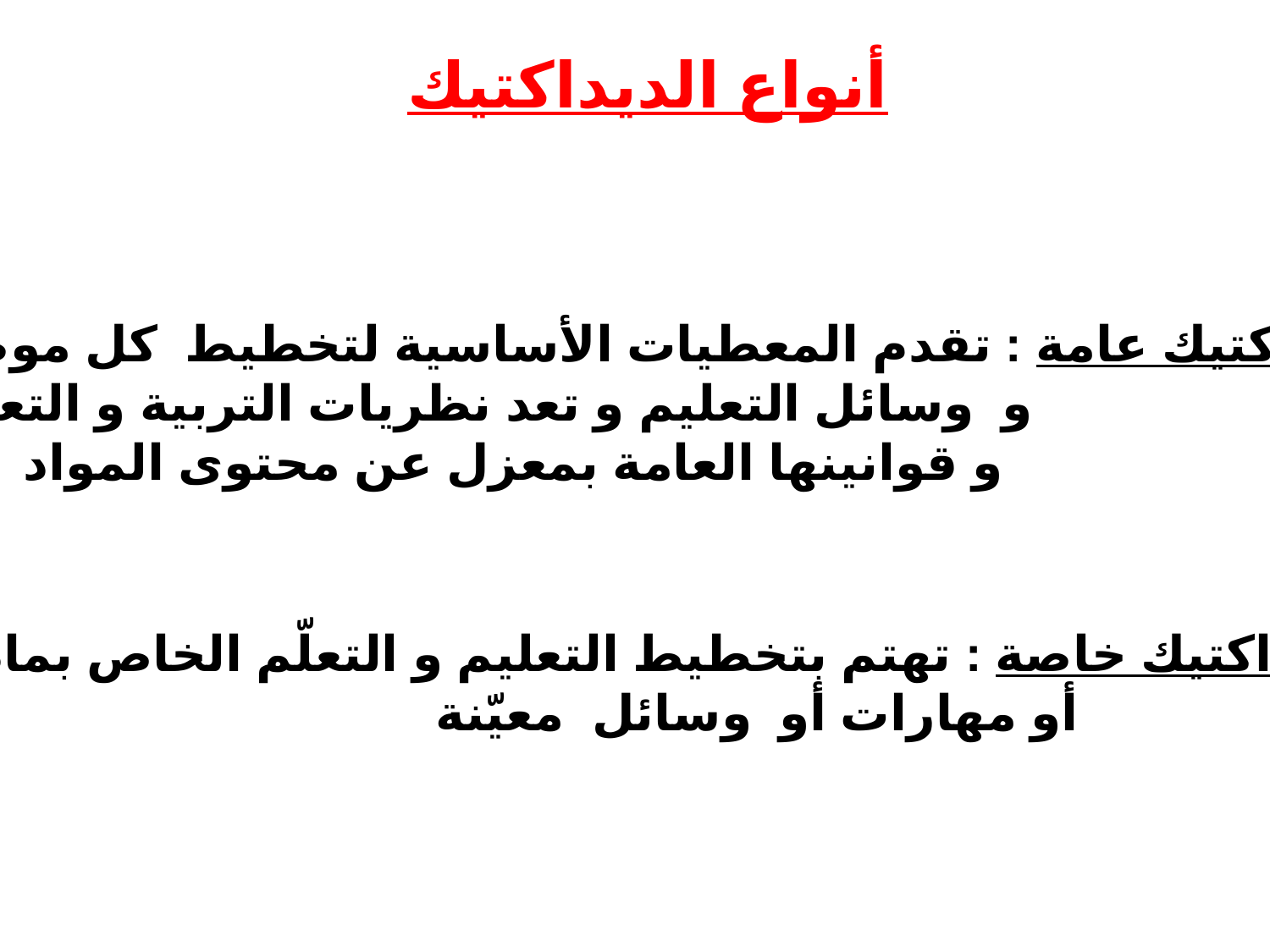

أنواع الديداكتيك
1 – ديداكتيك عامة : تقدم المعطيات الأساسية لتخطيط  كل موضوعات
                      و  وسائل التعليم و تعد نظريات التربية و التعليم
                و قوانينها العامة بمعزل عن محتوى المواد
 – 2ديداكتيك خاصة : تهتم بتخطيط التعليم و التعلّم الخاص بمادة معيّنة
                         أو مهارات أو  وسائل  معيّنة